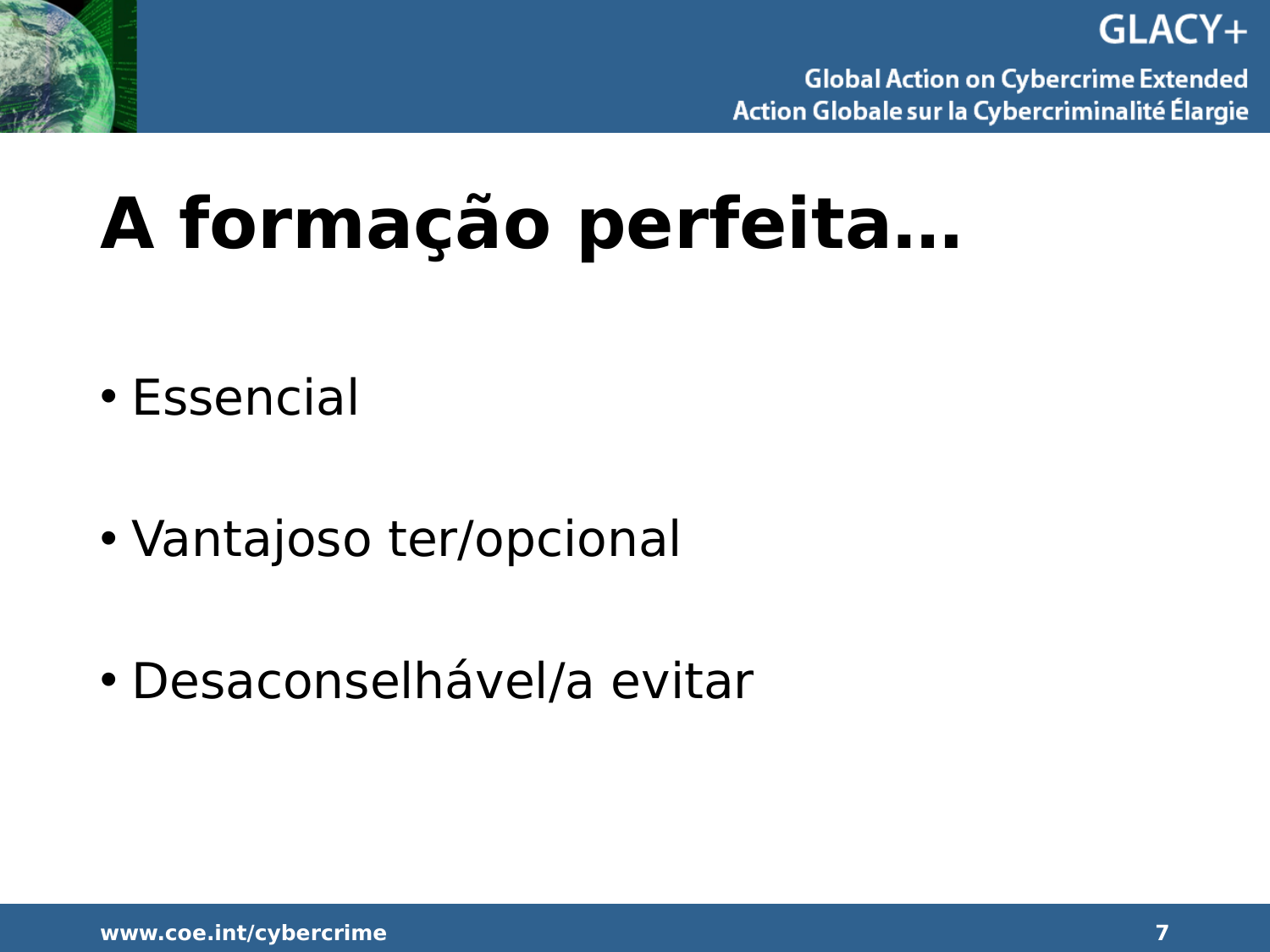

# A formação perfeita…
Essencial

Vantajoso ter/opcional

Desaconselhável/a evitar
www.coe.int/cybercrime
7